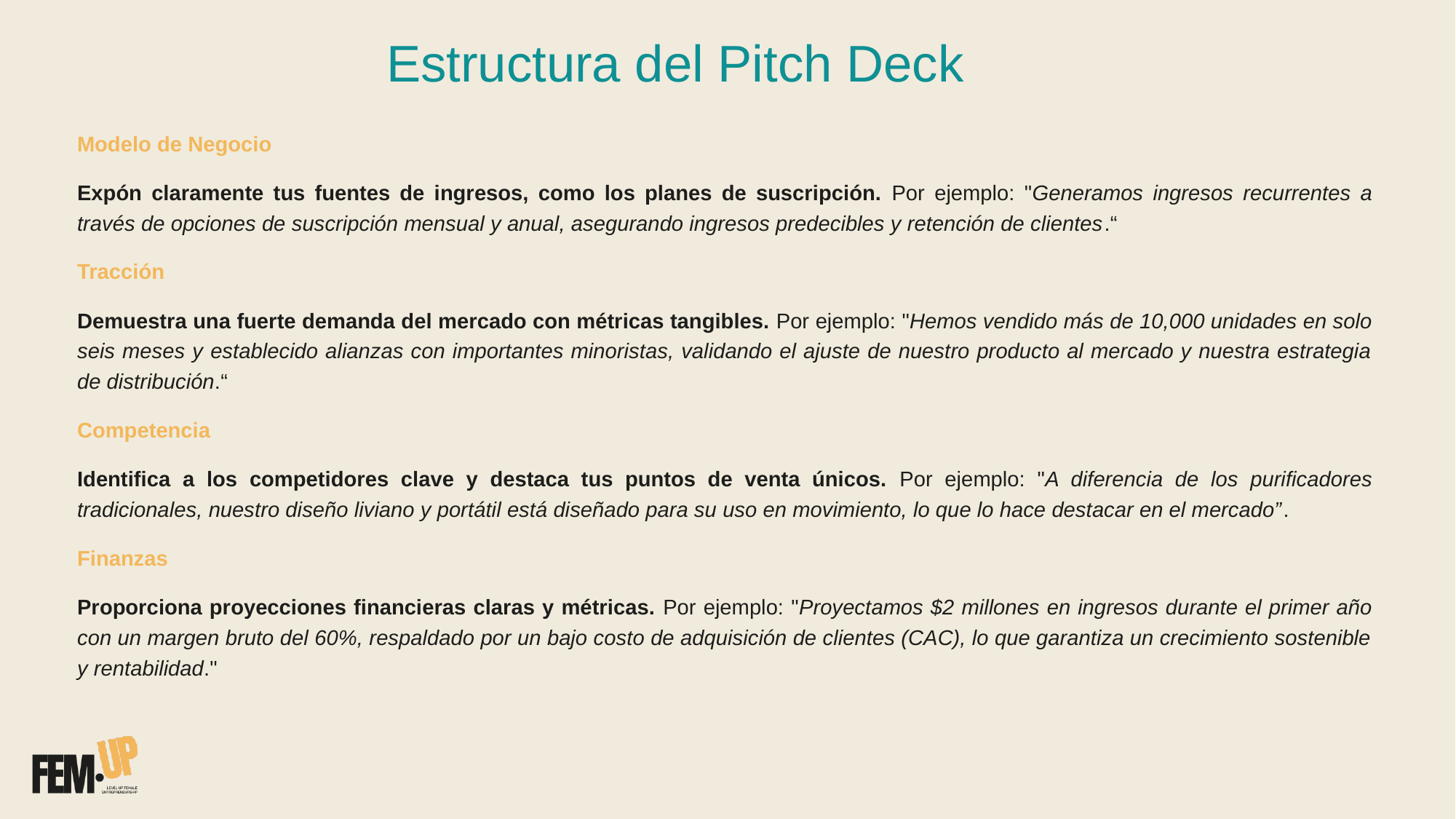

# Estructura del Pitch Deck
Modelo de Negocio
Expón claramente tus fuentes de ingresos, como los planes de suscripción. Por ejemplo: "Generamos ingresos recurrentes a través de opciones de suscripción mensual y anual, asegurando ingresos predecibles y retención de clientes.“
Tracción
Demuestra una fuerte demanda del mercado con métricas tangibles. Por ejemplo: "Hemos vendido más de 10,000 unidades en solo seis meses y establecido alianzas con importantes minoristas, validando el ajuste de nuestro producto al mercado y nuestra estrategia de distribución.“
Competencia
Identifica a los competidores clave y destaca tus puntos de venta únicos. Por ejemplo: "A diferencia de los purificadores tradicionales, nuestro diseño liviano y portátil está diseñado para su uso en movimiento, lo que lo hace destacar en el mercado”.
Finanzas
Proporciona proyecciones financieras claras y métricas. Por ejemplo: "Proyectamos $2 millones en ingresos durante el primer año con un margen bruto del 60%, respaldado por un bajo costo de adquisición de clientes (CAC), lo que garantiza un crecimiento sostenible y rentabilidad."